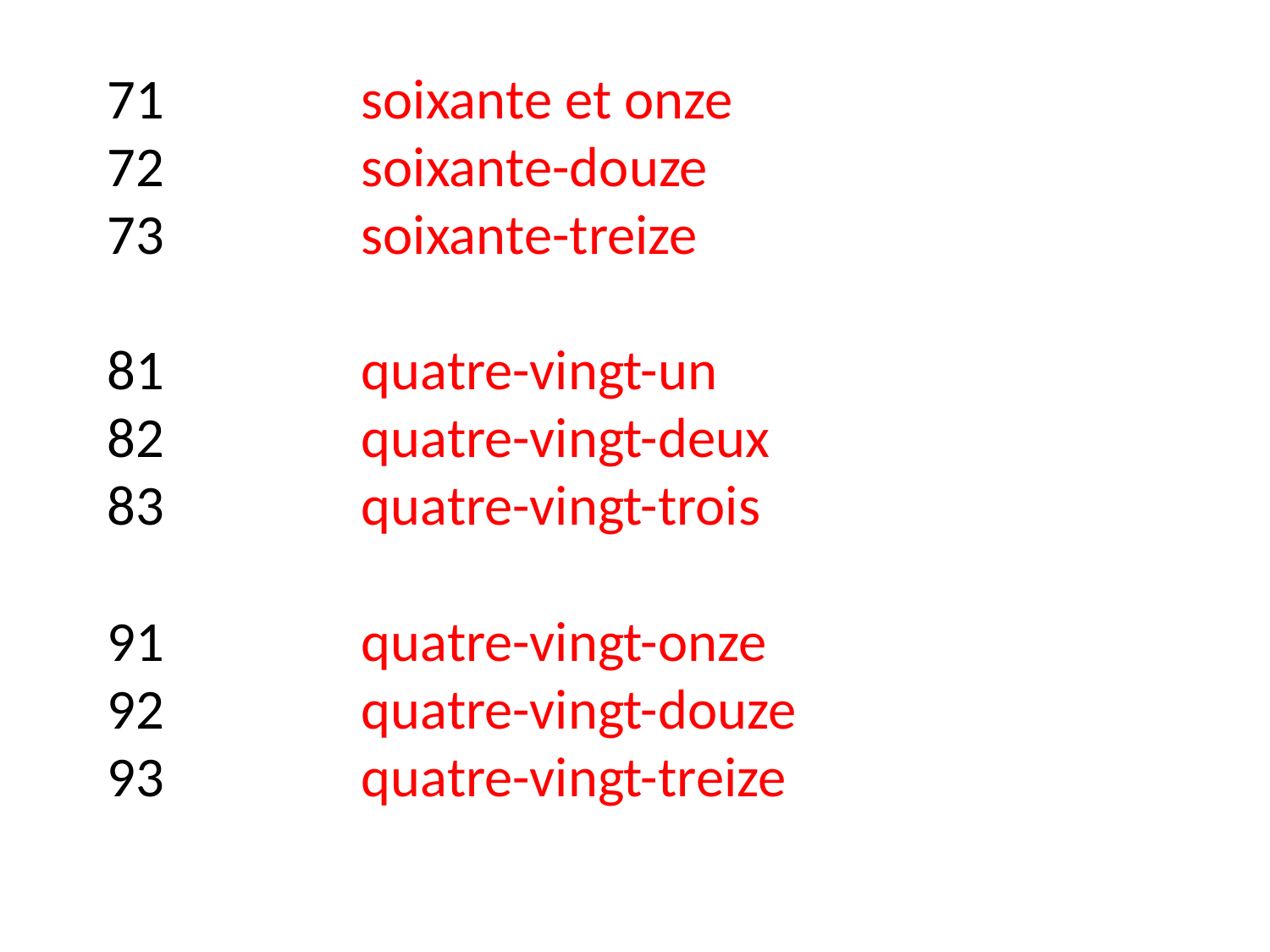

71		soixante et onze
72		soixante-douze
73		soixante-treize

81		quatre-vingt-un
82		quatre-vingt-deux
83		quatre-vingt-trois

91		quatre-vingt-onze
92		quatre-vingt-douze
93		quatre-vingt-treize